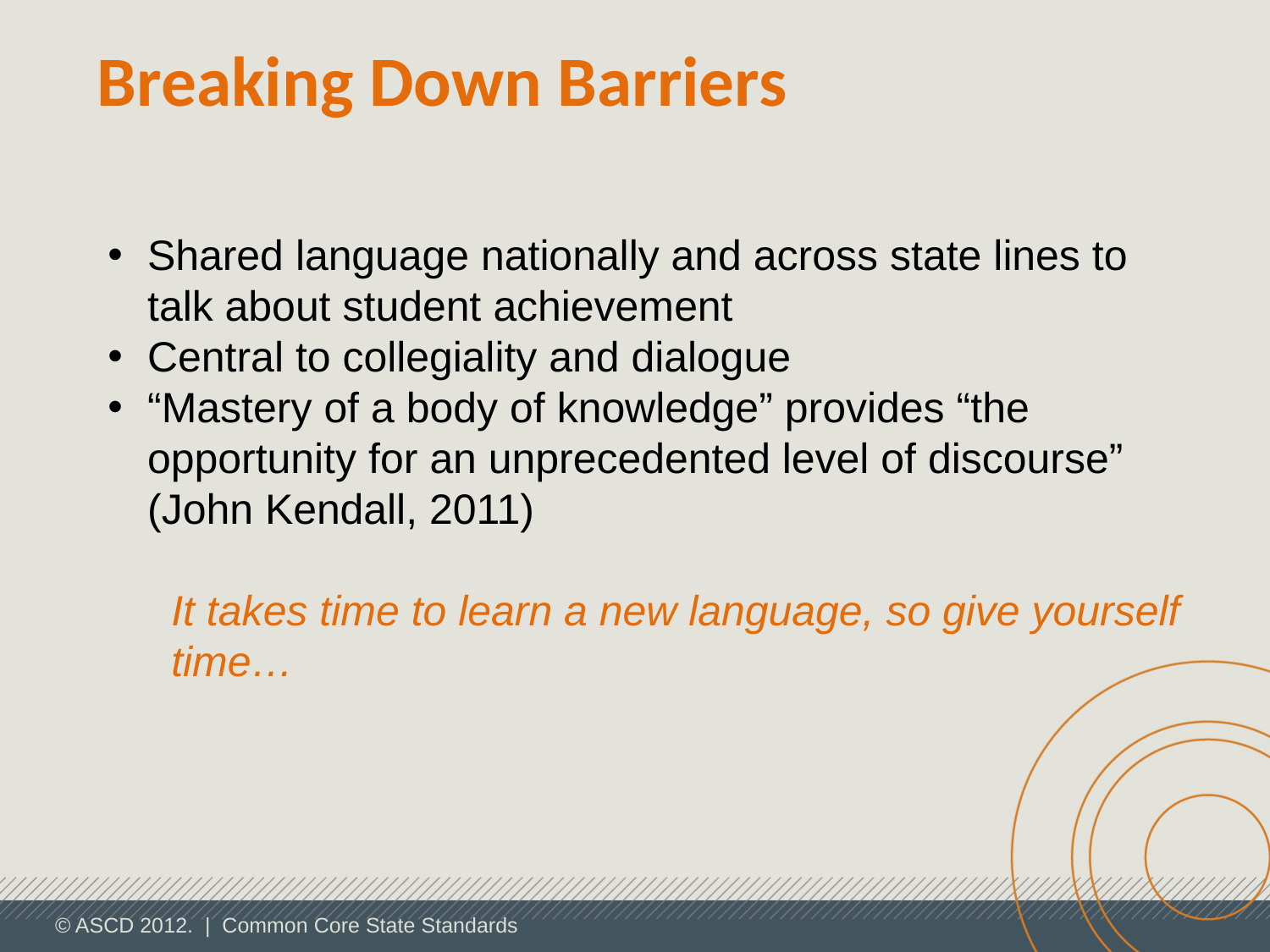

Breaking Down Barriers
Shared language nationally and across state lines to talk about student achievement
Central to collegiality and dialogue
“Mastery of a body of knowledge” provides “the opportunity for an unprecedented level of discourse” (John Kendall, 2011)

It takes time to learn a new language, so give yourself time…
© ASCD 2012.  |  Common Core State Standards